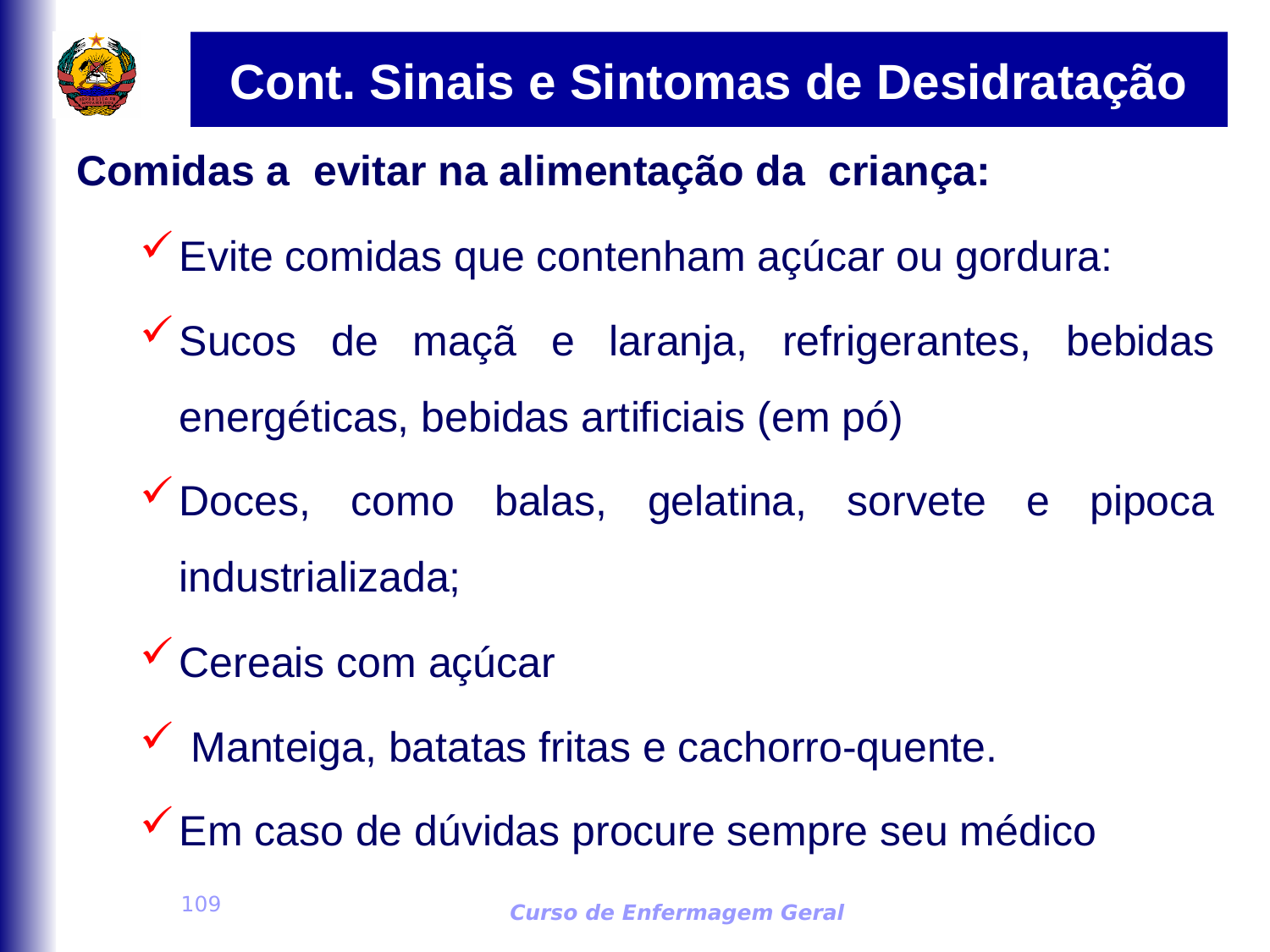

# Cont. Sinais e Sintomas de Desidratação
Comidas a  evitar na alimentação da  criança:
Evite comidas que contenham açúcar ou gordura:
Sucos de maçã e laranja, refrigerantes, bebidas energéticas, bebidas artificiais (em pó)
Doces, como balas, gelatina, sorvete e pipoca industrializada;
Cereais com açúcar
 Manteiga, batatas fritas e cachorro-quente.
Em caso de dúvidas procure sempre seu médico

109
Curso de Enfermagem Geral